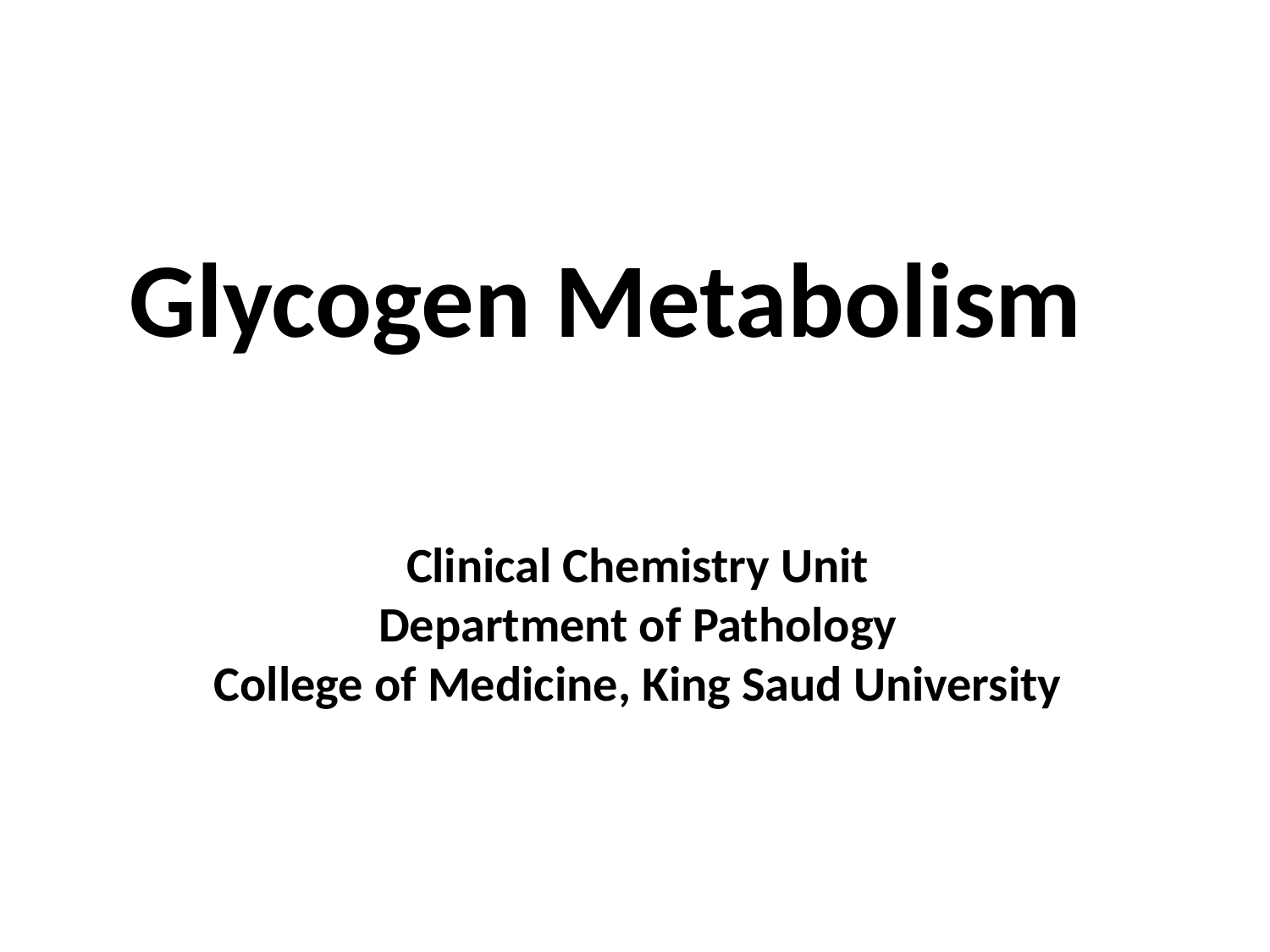

Glycogen Metabolism
Clinical Chemistry Unit
Department of Pathology
College of Medicine, King Saud University